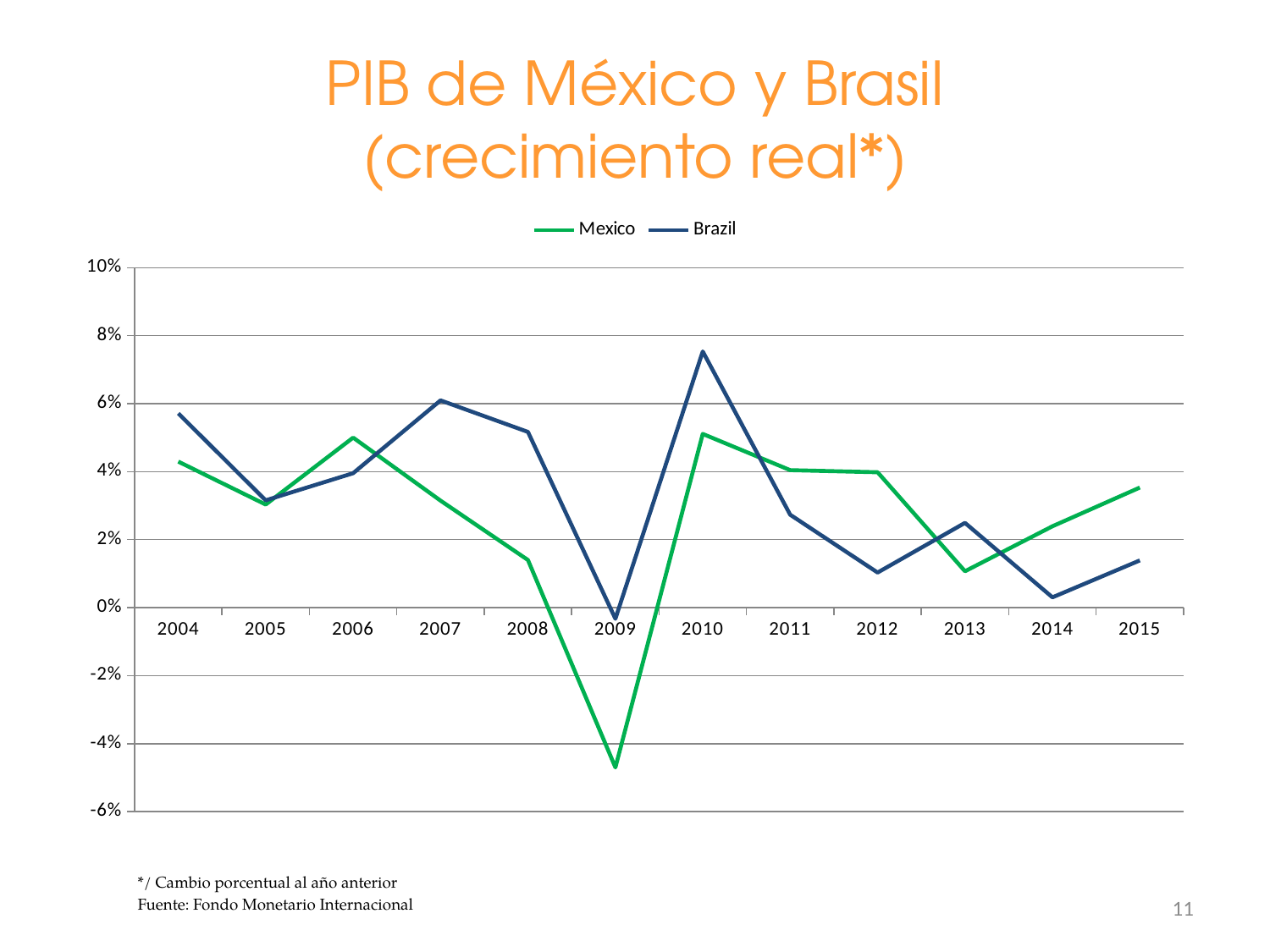

# PIB de México y Brasil (crecimiento real*)

### Chart

| Category | Mexico | Brazil |
|---|---|---|
| 2004 | 0.04296000000000003 | 0.05714 |
| 2005 | 0.03033 | 0.03157 |
| 2006 | 0.050010000000000034 | 0.03955 |
| 2007 | 0.031480000000000015 | 0.060960000000000014 |
| 2008 | 0.013999999999999999 | 0.051689999999999986 |
| 2009 | -0.047000000000000014 | -0.0032800000000000025 |
| 2010 | 0.051100000000000007 | 0.07534 |
| 2011 | 0.040450000000000014 | 0.027330000000000017 |
| 2012 | 0.03983000000000001 | 0.010320000000000001 |
| 2013 | 0.010699999999999998 | 0.024919999999999998 |
| 2014 | 0.023929999999999993 | 0.003020000000000002 |
| 2015 | 0.03533 | 0.013879999999999998 |

*/ Cambio porcentual al año anterior
Fuente: Fondo Monetario Internacional
11